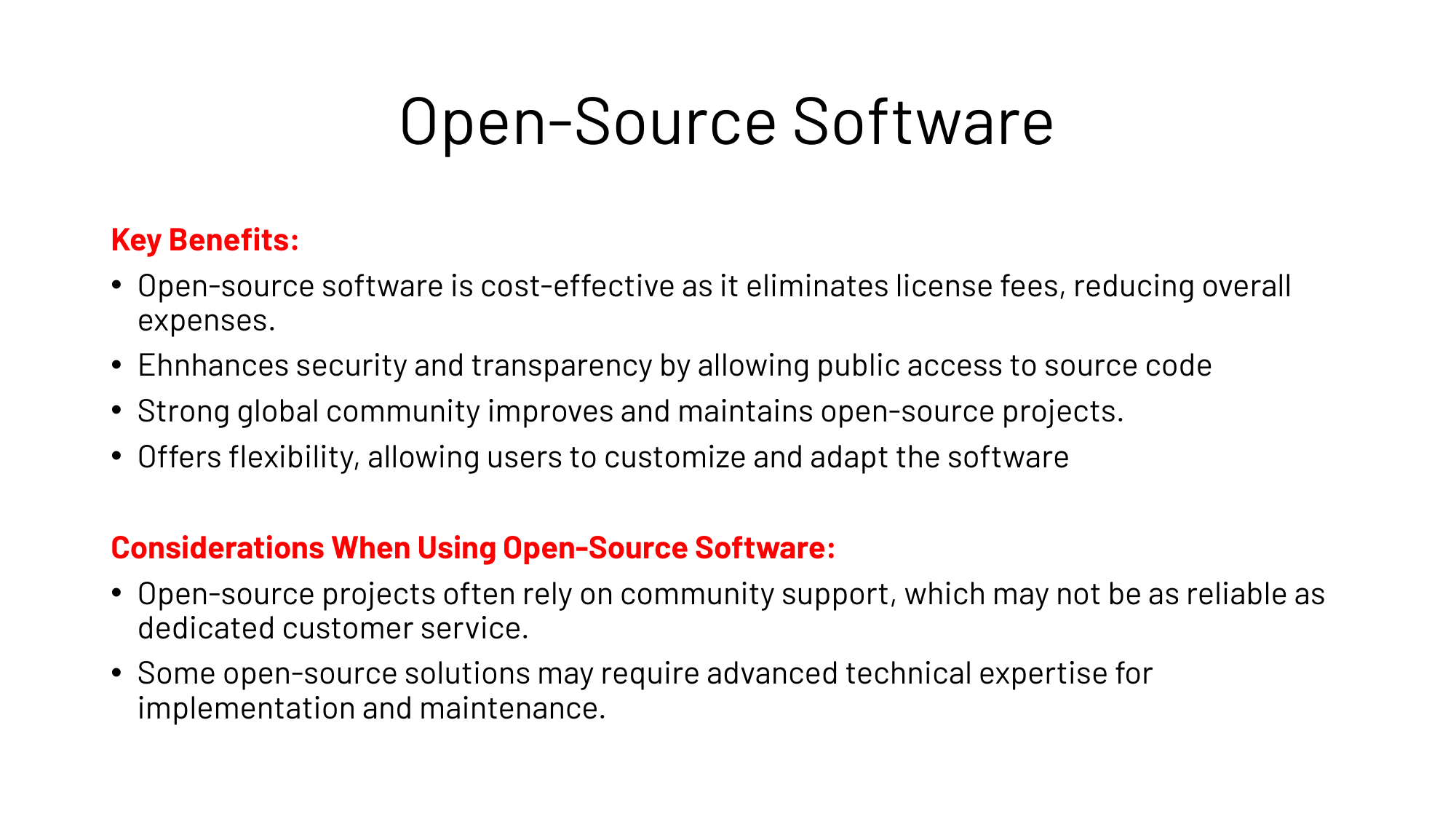

# Open-Source Software
Key Benefits:
Open-source software is cost-effective as it eliminates license fees, reducing overall expenses.
Ehnhances security and transparency by allowing public access to source code
Strong global community improves and maintains open-source projects.
Offers flexibility, allowing users to customize and adapt the software

Considerations When Using Open-Source Software:
Open-source projects often rely on community support, which may not be as reliable as dedicated customer service.
Some open-source solutions may require advanced technical expertise for implementation and maintenance.